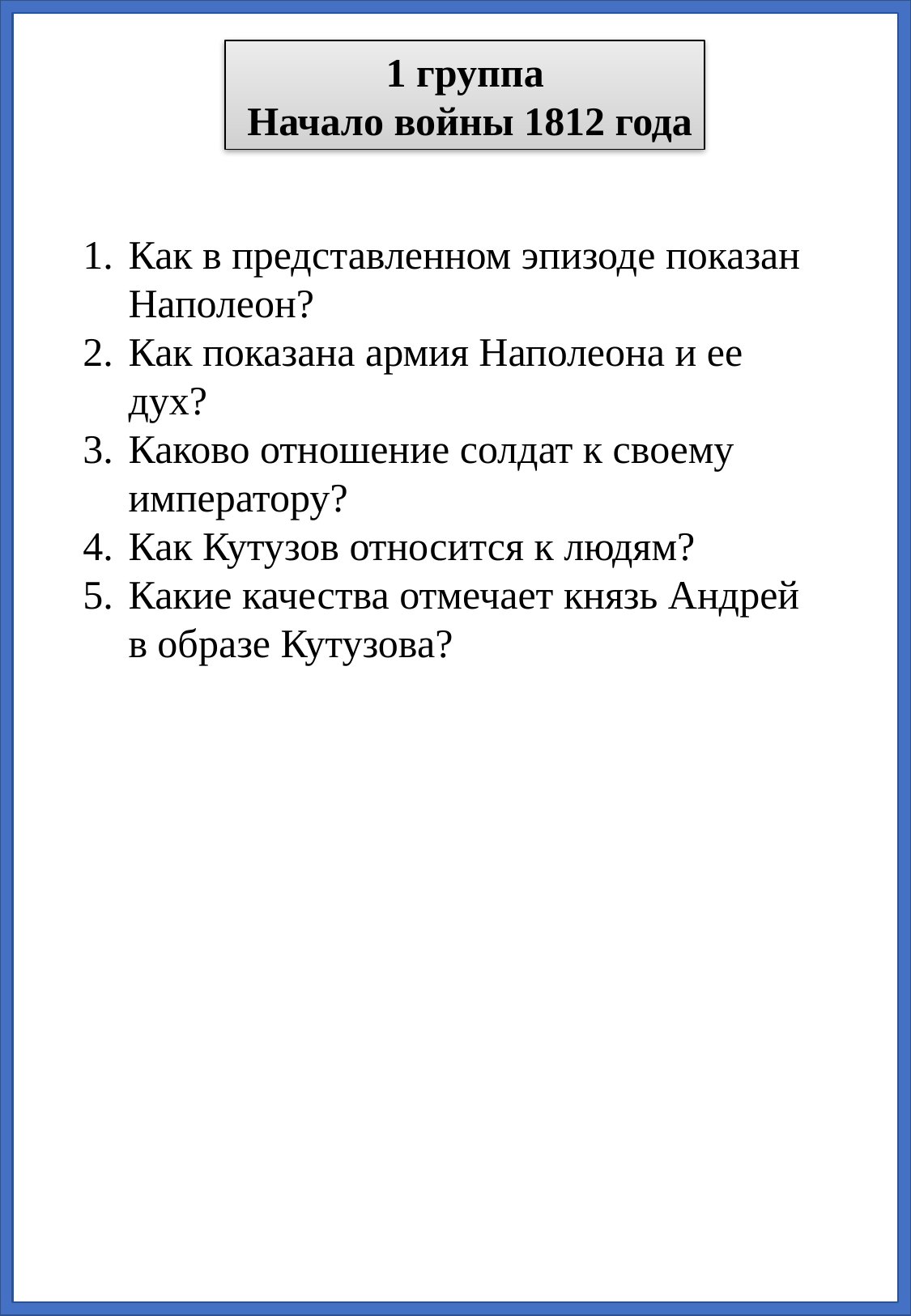

1 группа
 Начало войны 1812 года
Как в представленном эпизоде показан Наполеон?
Как показана армия Наполеона и ее дух?
Каково отношение солдат к своему императору?
Как Кутузов относится к людям?
Какие качества отмечает князь Андрей в образе Кутузова?